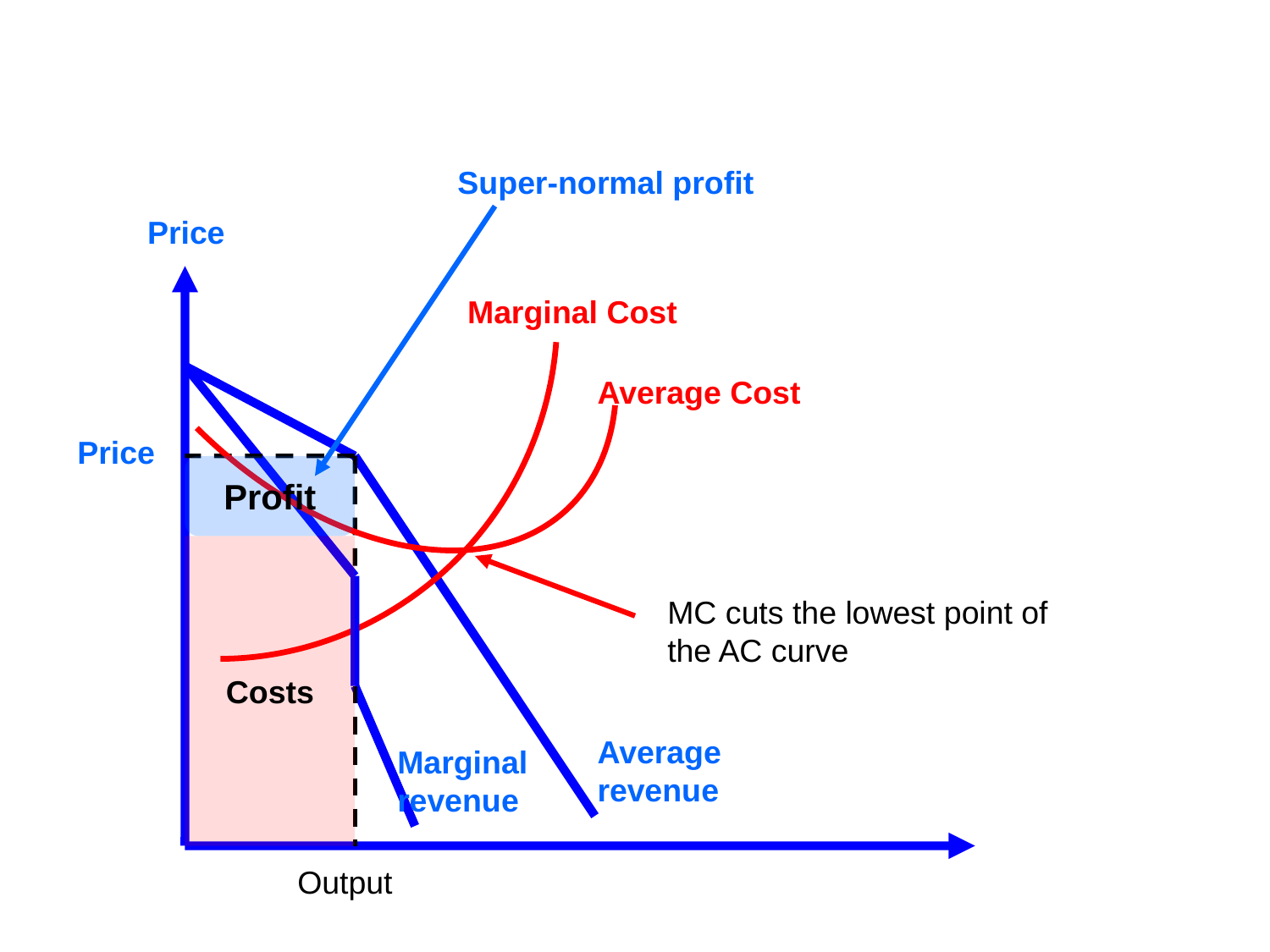

Super-normal profit
Price

Marginal Cost

Average Cost
Price

Profit

Costs

MC cuts the lowest point of the AC curve

Average revenue
Marginal revenue

Output